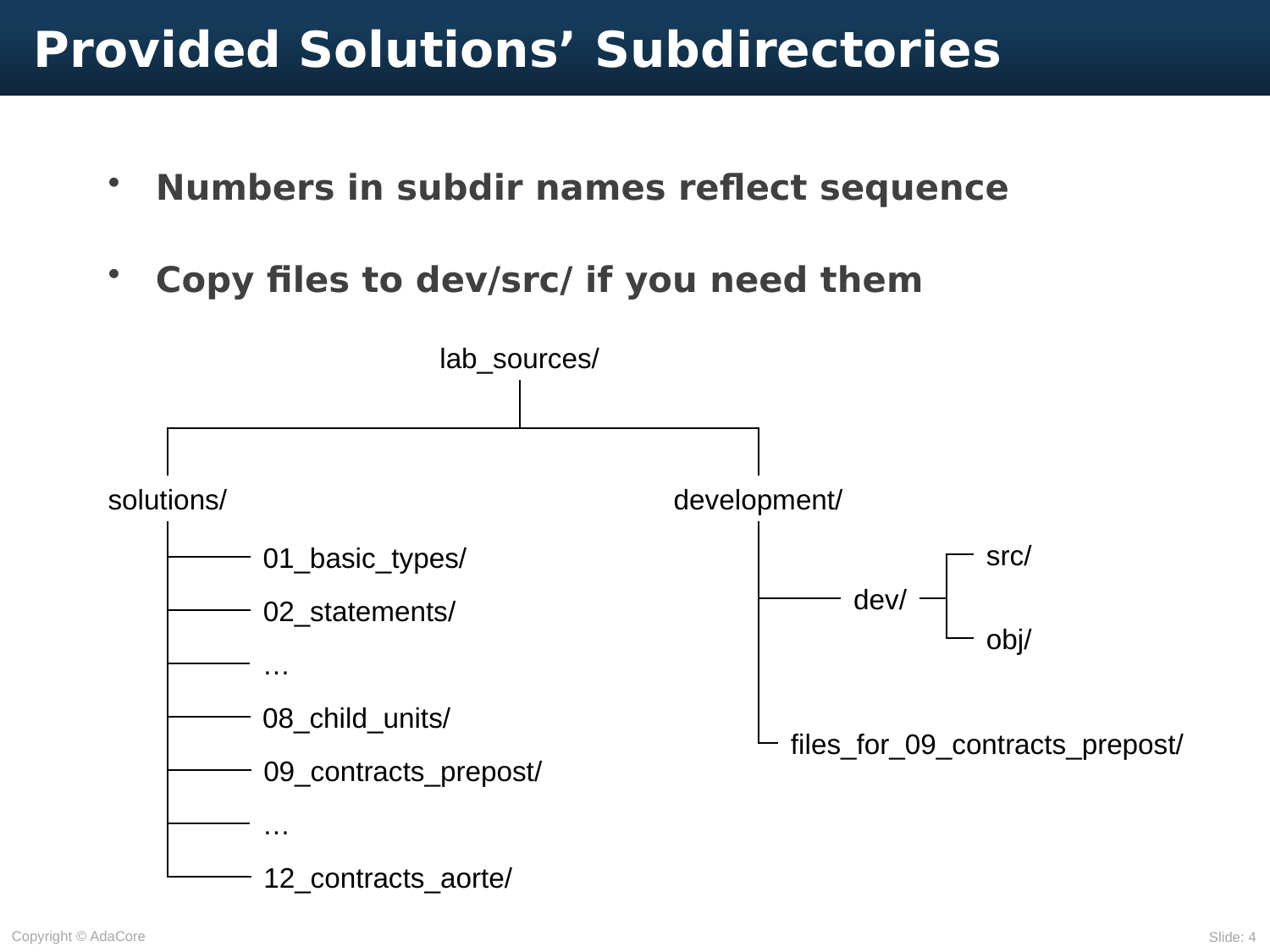

# Provided Solutions’ Subdirectories
Numbers in subdir names reflect sequence
Copy files to dev/src/ if you need them
lab_sources/
development/
solutions/
src/
01_basic_types/
dev/
02_statements/
obj/
…
08_child_units/
files_for_09_contracts_prepost/
09_contracts_prepost/
…
12_contracts_aorte/